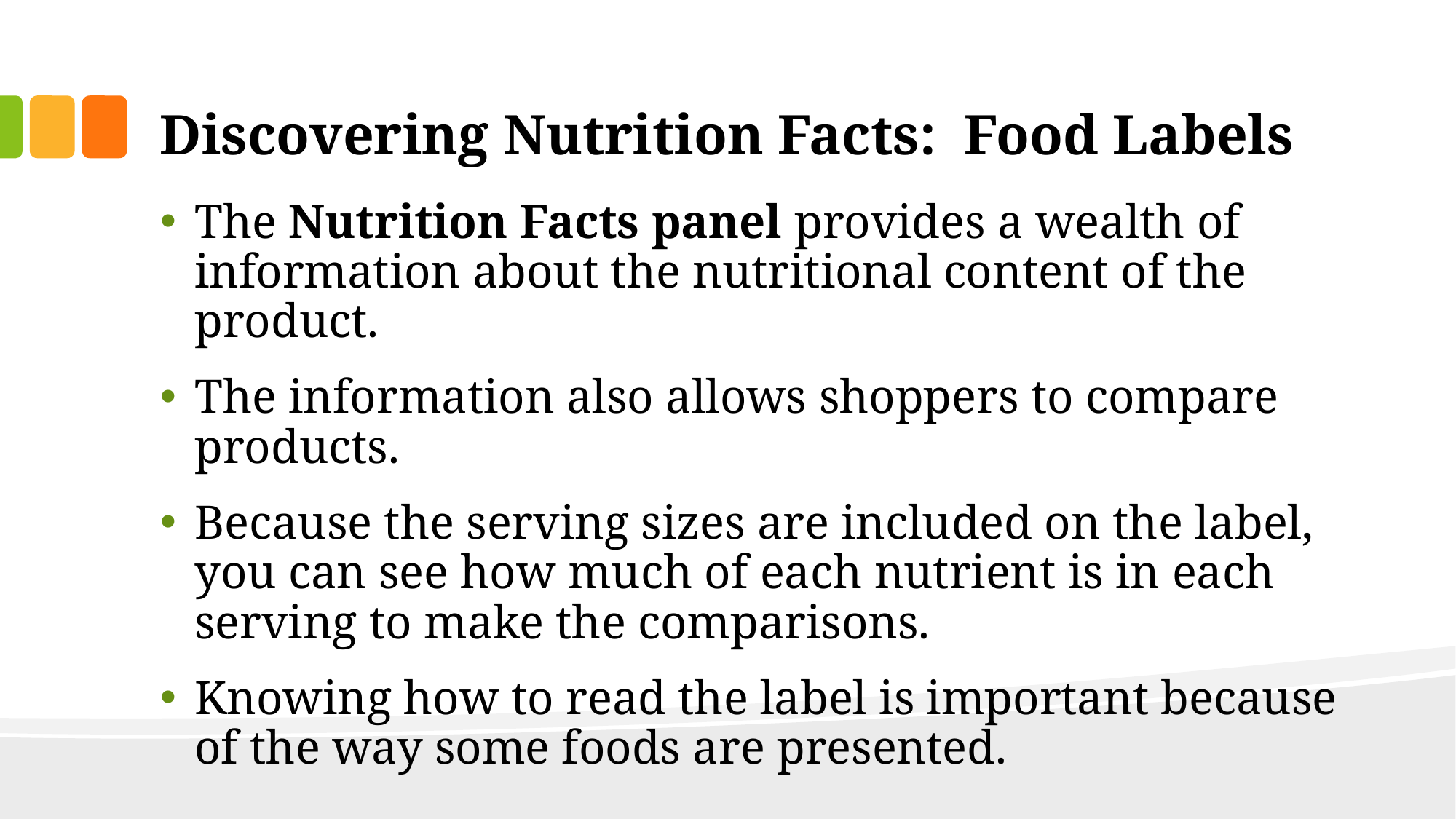

# Discovering Nutrition Facts:  Food Labels
The Nutrition Facts panel provides a wealth of information about the nutritional content of the product.
The information also allows shoppers to compare products.
Because the serving sizes are included on the label, you can see how much of each nutrient is in each serving to make the comparisons.
Knowing how to read the label is important because of the way some foods are presented.